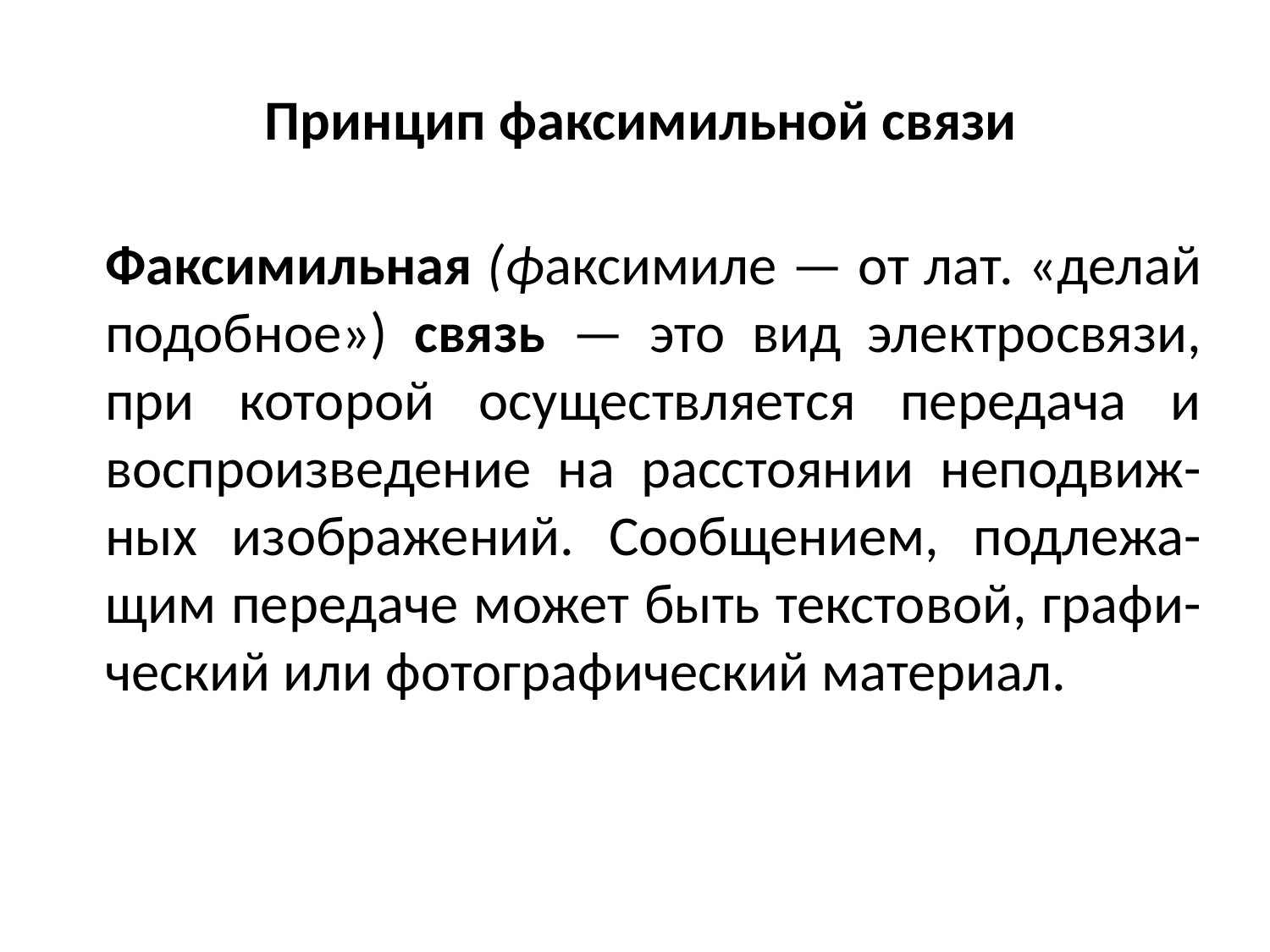

# Принцип факсимильной связи
	Факсимильная (факсимиле — от лат. «делай подобное») связь — это вид электросвязи, при которой осуществляется передача и воспроизведение на расстоянии неподвиж- ных изображений. Сообщением, подлежа- щим передаче может быть текстовой, графи- ческий или фотографический материал.